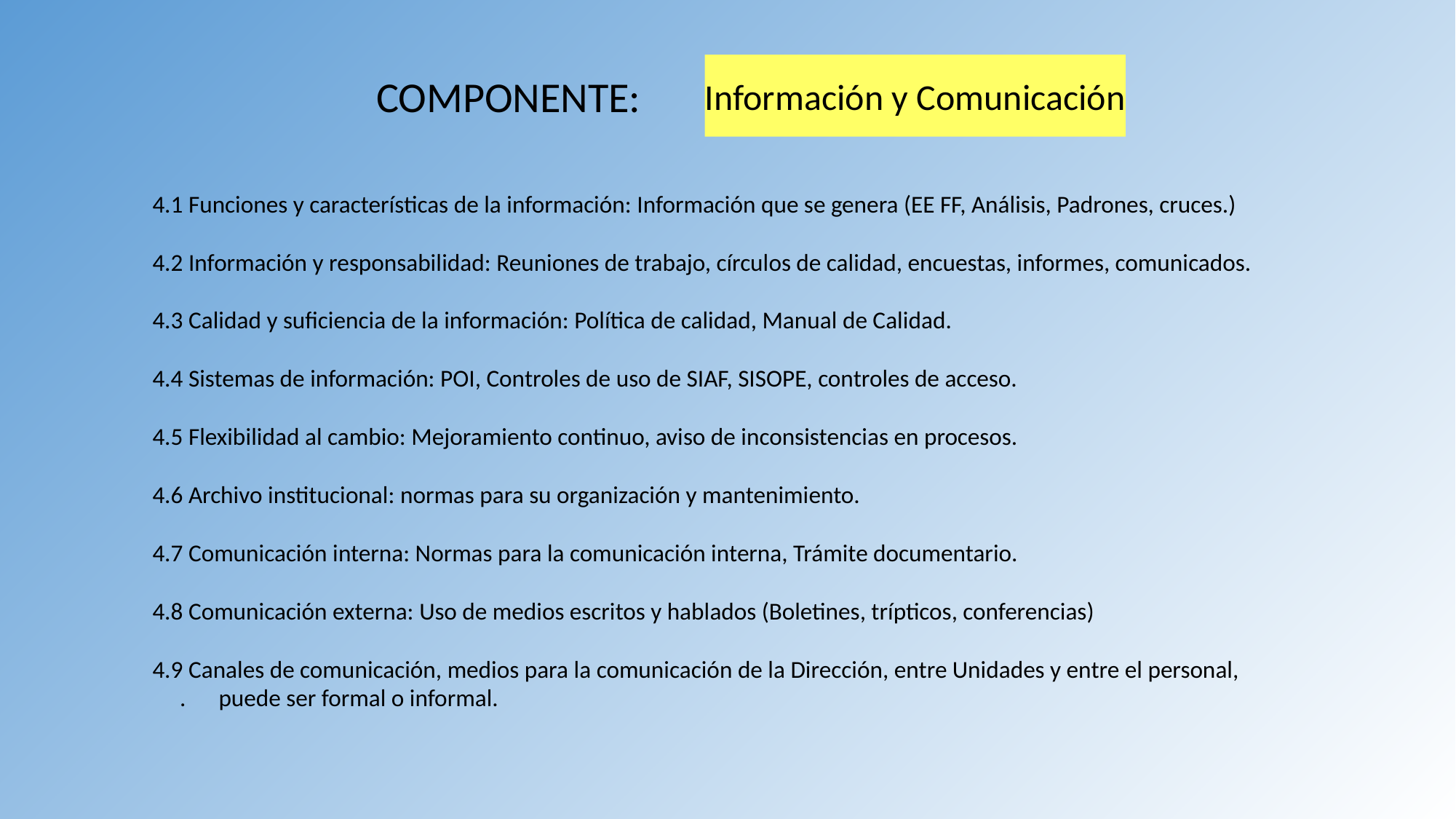

Información y Comunicación
COMPONENTE:
4.1 Funciones y características de la información: Información que se genera (EE FF, Análisis, Padrones, cruces.)

4.2 Información y responsabilidad: Reuniones de trabajo, círculos de calidad, encuestas, informes, comunicados.

4.3 Calidad y suficiencia de la información: Política de calidad, Manual de Calidad.

4.4 Sistemas de información: POI, Controles de uso de SIAF, SISOPE, controles de acceso.

4.5 Flexibilidad al cambio: Mejoramiento continuo, aviso de inconsistencias en procesos.

4.6 Archivo institucional: normas para su organización y mantenimiento.

4.7 Comunicación interna: Normas para la comunicación interna, Trámite documentario.

4.8 Comunicación externa: Uso de medios escritos y hablados (Boletines, trípticos, conferencias)

4.9 Canales de comunicación, medios para la comunicación de la Dirección, entre Unidades y entre el personal,              .      puede ser formal o informal.